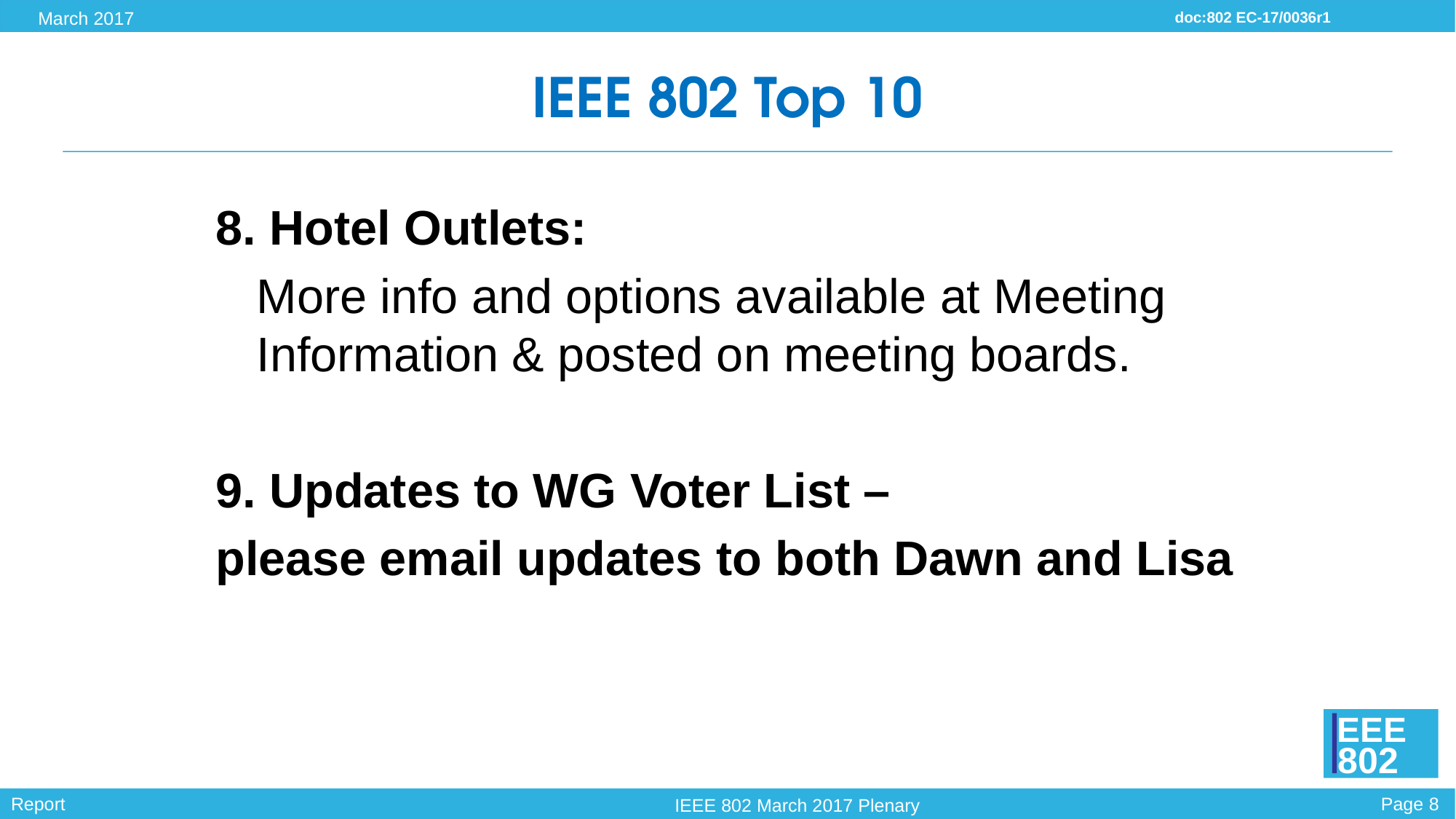

# IEEE 802 Top 10
8. Hotel Outlets:
	More info and options available at Meeting Information & posted on meeting boards.

9. Updates to WG Voter List –
please email updates to both Dawn and Lisa